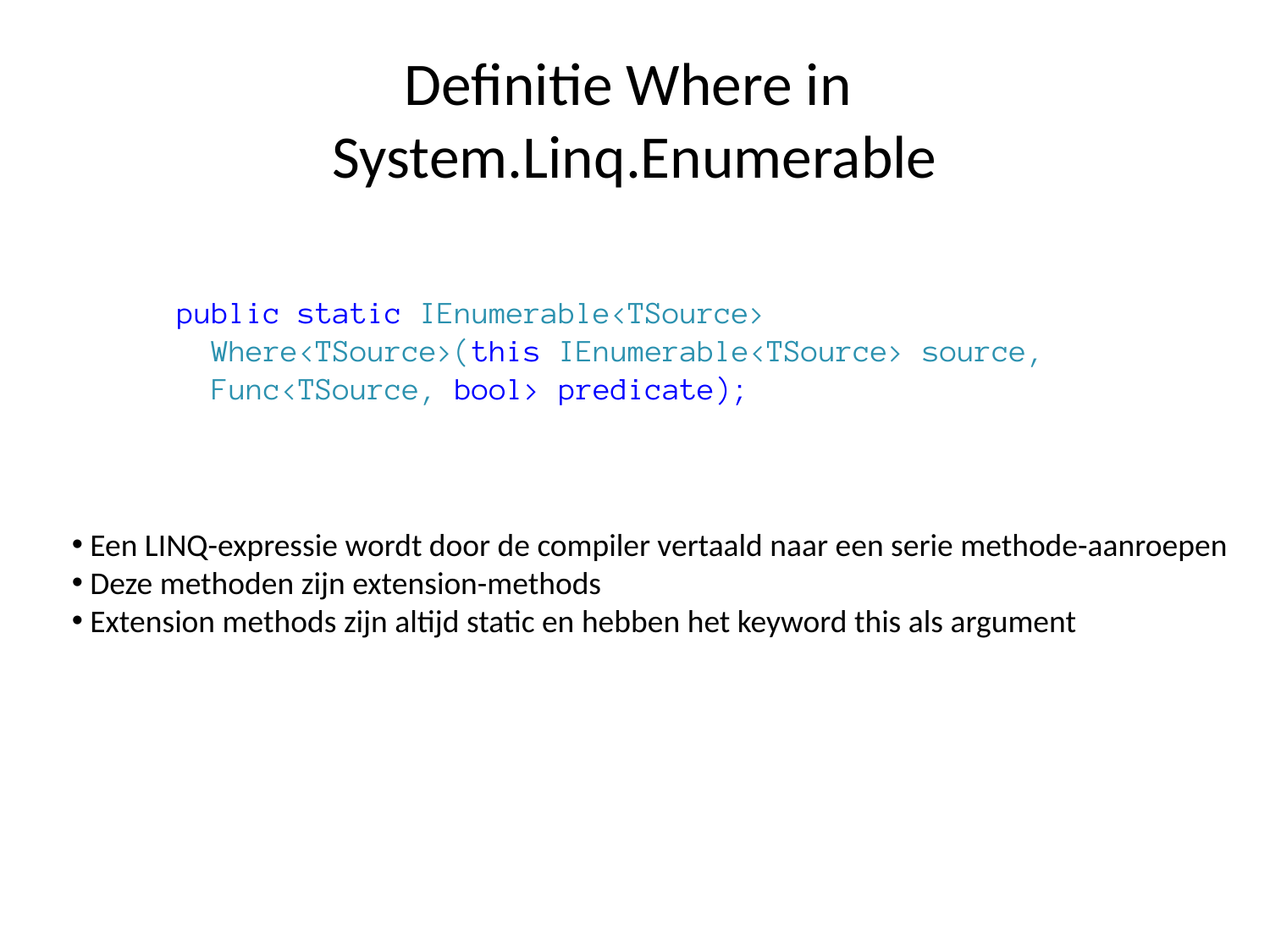

# Definitie Where in System.Linq.Enumerable
public static IEnumerable<TSource>
  Where<TSource>(this IEnumerable<TSource> source,
  Func<TSource, bool> predicate);

 Een LINQ-expressie wordt door de compiler vertaald naar een serie methode-aanroepen
 Deze methoden zijn extension-methods
 Extension methods zijn altijd static en hebben het keyword this als argument